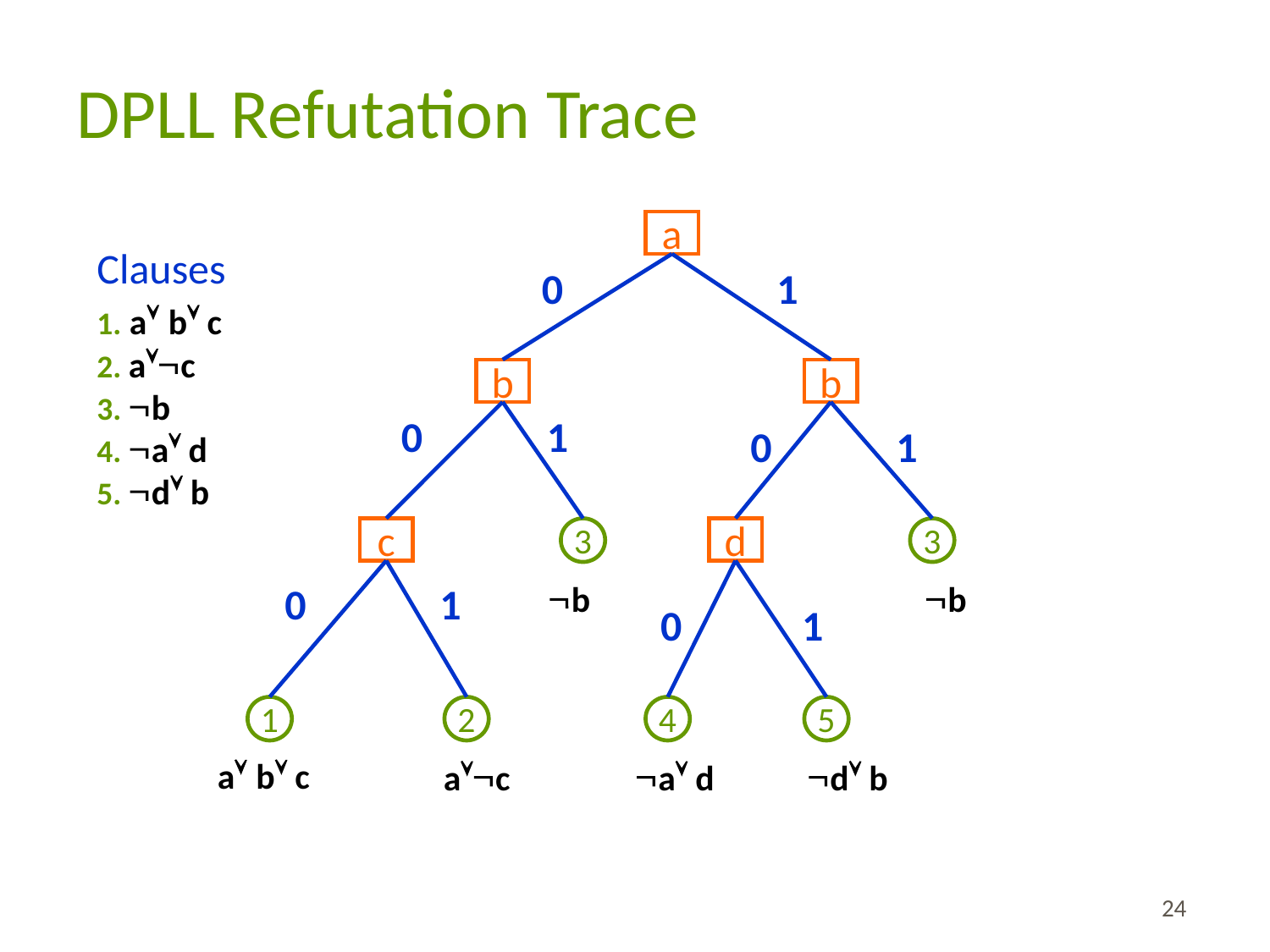

# DPLL Refutation Trace
a
Clauses
1. a∨ b∨ c
2. a∨¬c
3. ¬b
4. ¬a∨ d
5. ¬d∨ b
0
1
b
b
0
1
1
0
c
3
d
3
0
1
¬b
¬b
0
1
1
2
4
5
a∨ b∨ c
a∨¬c
¬a∨ d
¬d∨ b
24